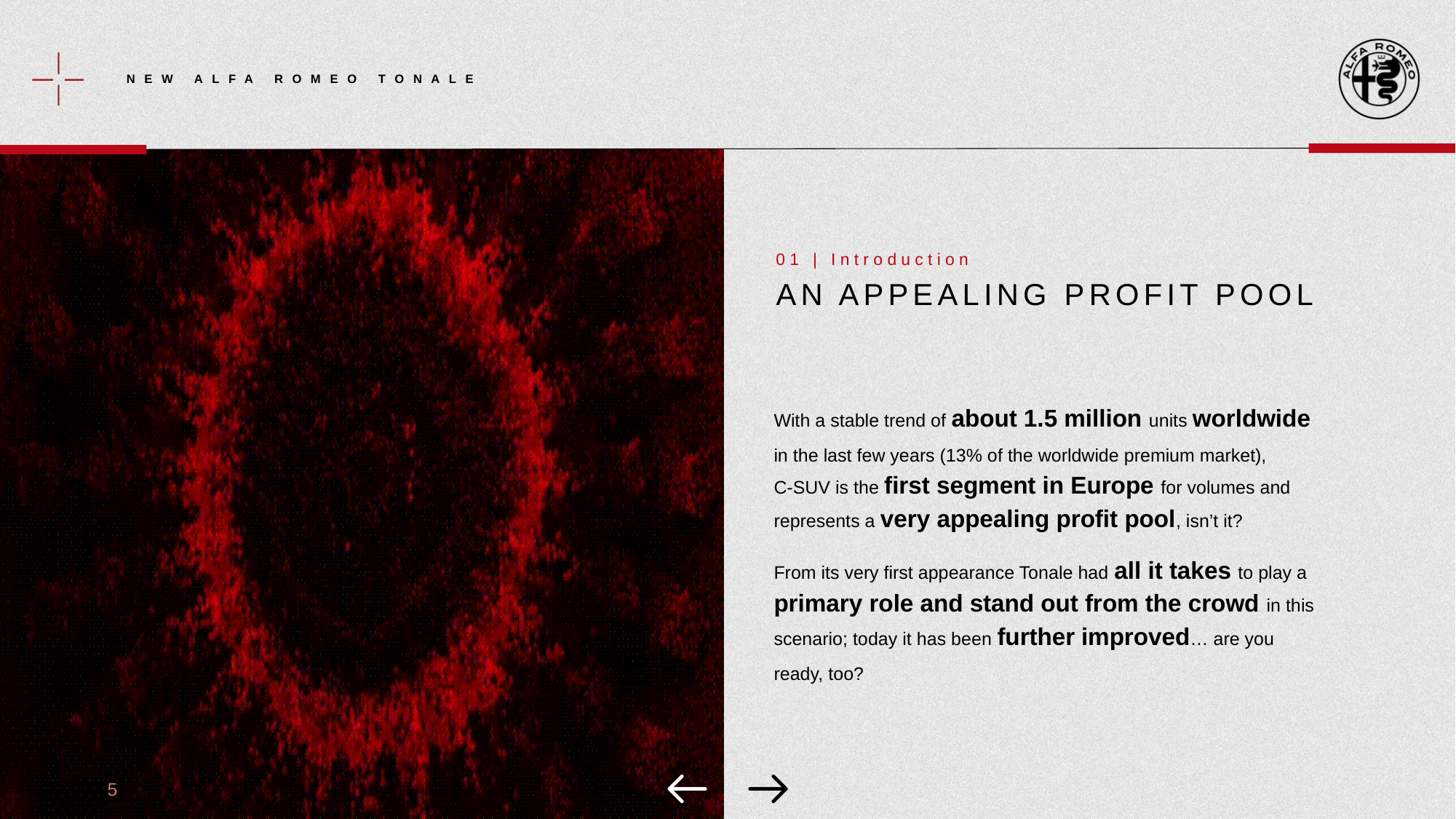

01 | Introduction
# AN APPEALING PROFIT POOL
With a stable trend of about 1.5 million units worldwide in the last few years (13% of the worldwide premium market),
C-SUV is the first segment in Europe for volumes and represents a very appealing profit pool, isn’t it?
From its very first appearance Tonale had all it takes to play a primary role and stand out from the crowd in this scenario; today it has been further improved… are you ready, too?
5